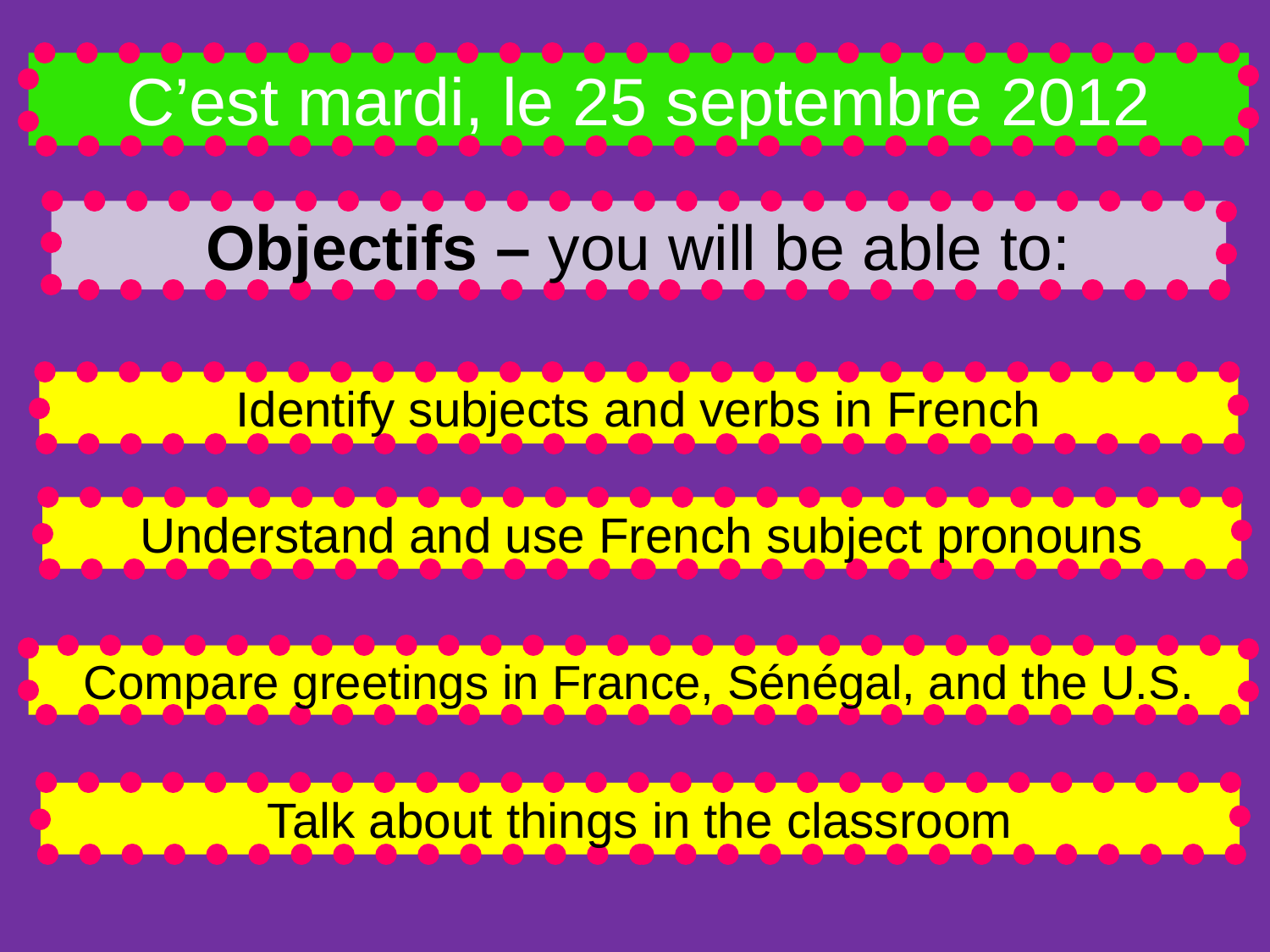

C’est mardi, le 25 septembre 2012
Objectifs – you will be able to:
Identify subjects and verbs in French
Understand and use French subject pronouns
Compare greetings in France, Sénégal, and the U.S.
Talk about things in the classroom